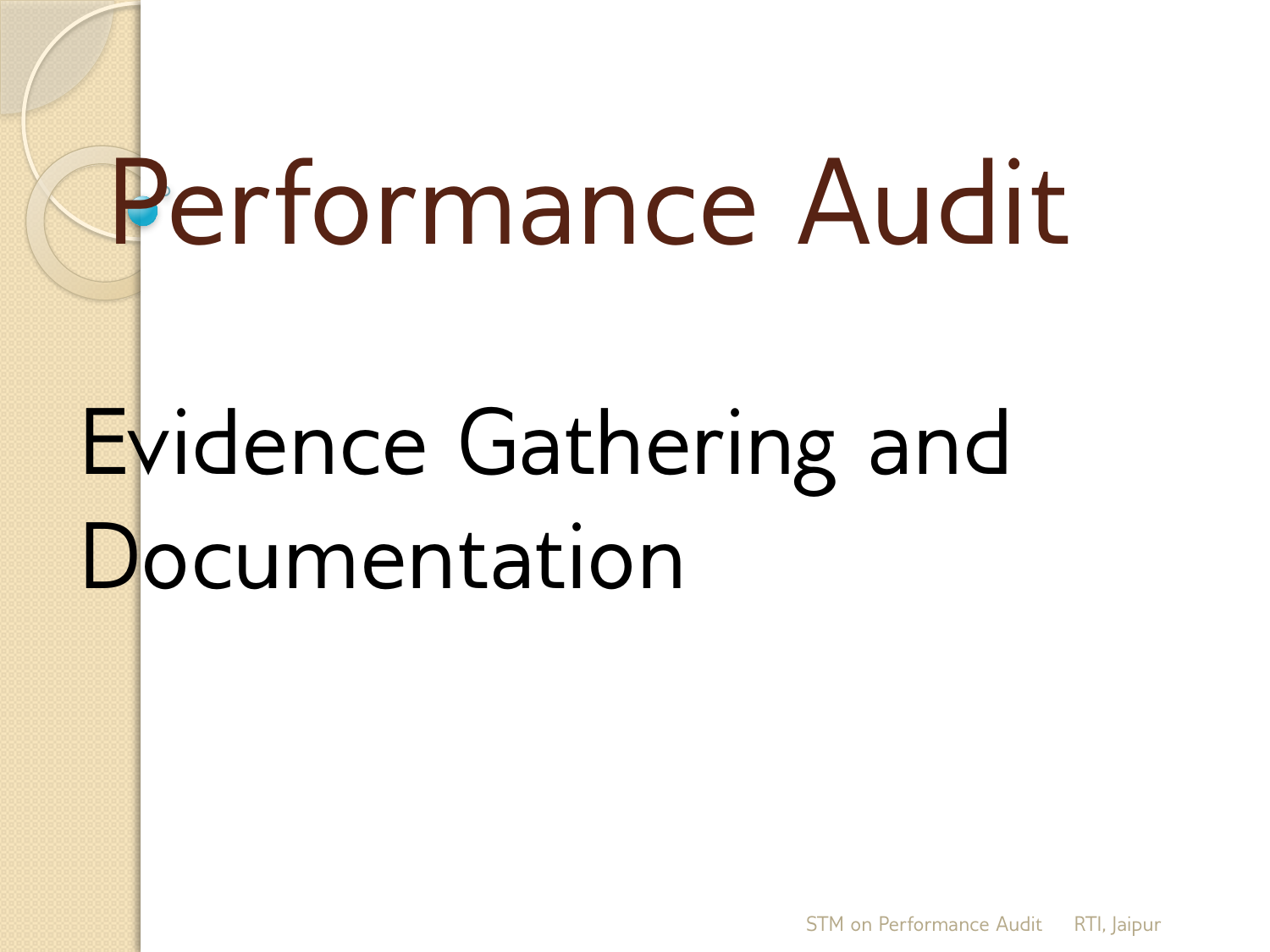

# Performance Audit

Evidence Gathering and Documentation
STM on Performance Audit     RTI, Jaipur